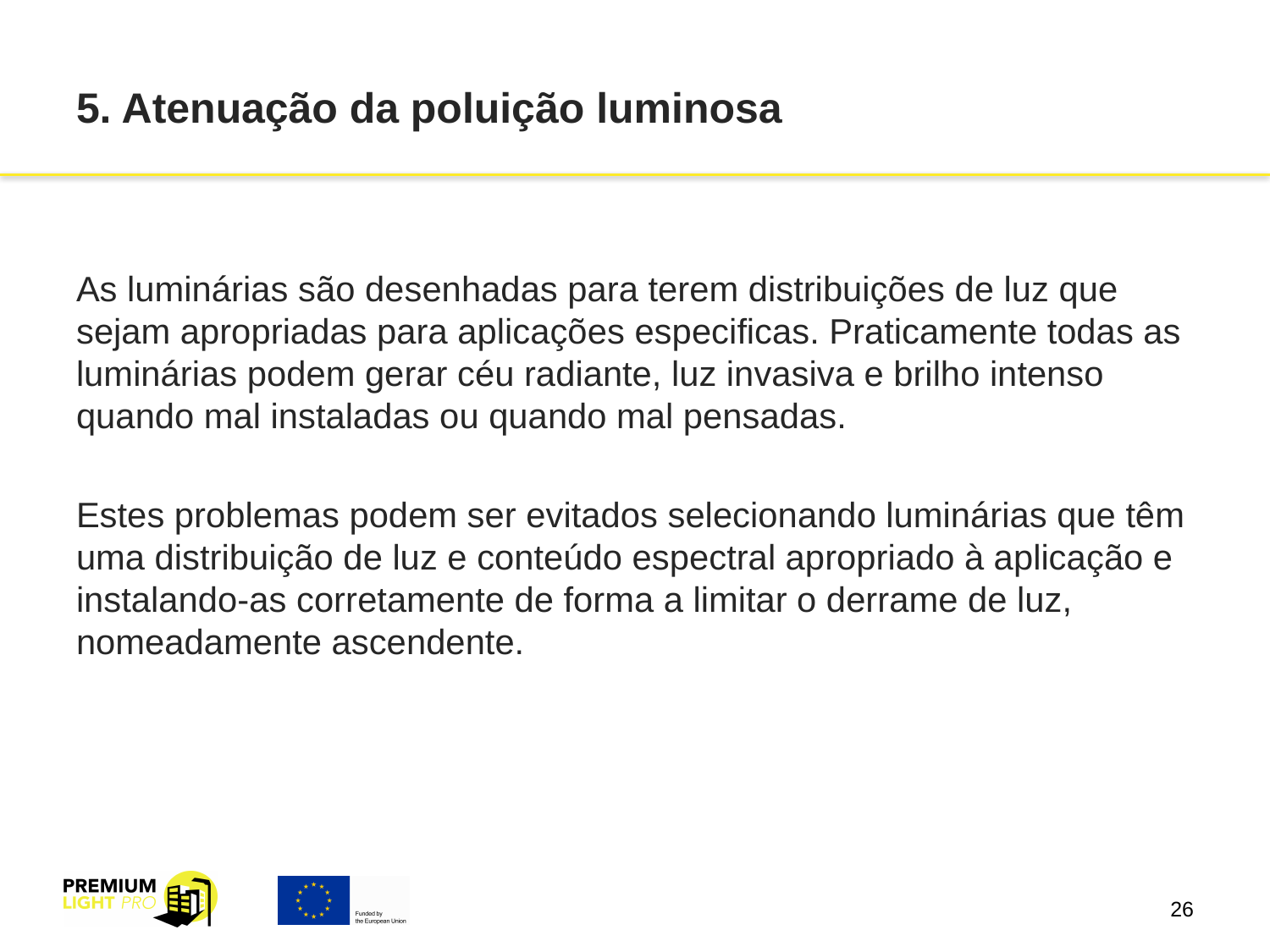

# 5. Atenuação da poluição luminosa
As luminárias são desenhadas para terem distribuições de luz que sejam apropriadas para aplicações especificas. Praticamente todas as luminárias podem gerar céu radiante, luz invasiva e brilho intenso quando mal instaladas ou quando mal pensadas.

Estes problemas podem ser evitados selecionando luminárias que têm uma distribuição de luz e conteúdo espectral apropriado à aplicação e instalando-as corretamente de forma a limitar o derrame de luz, nomeadamente ascendente.